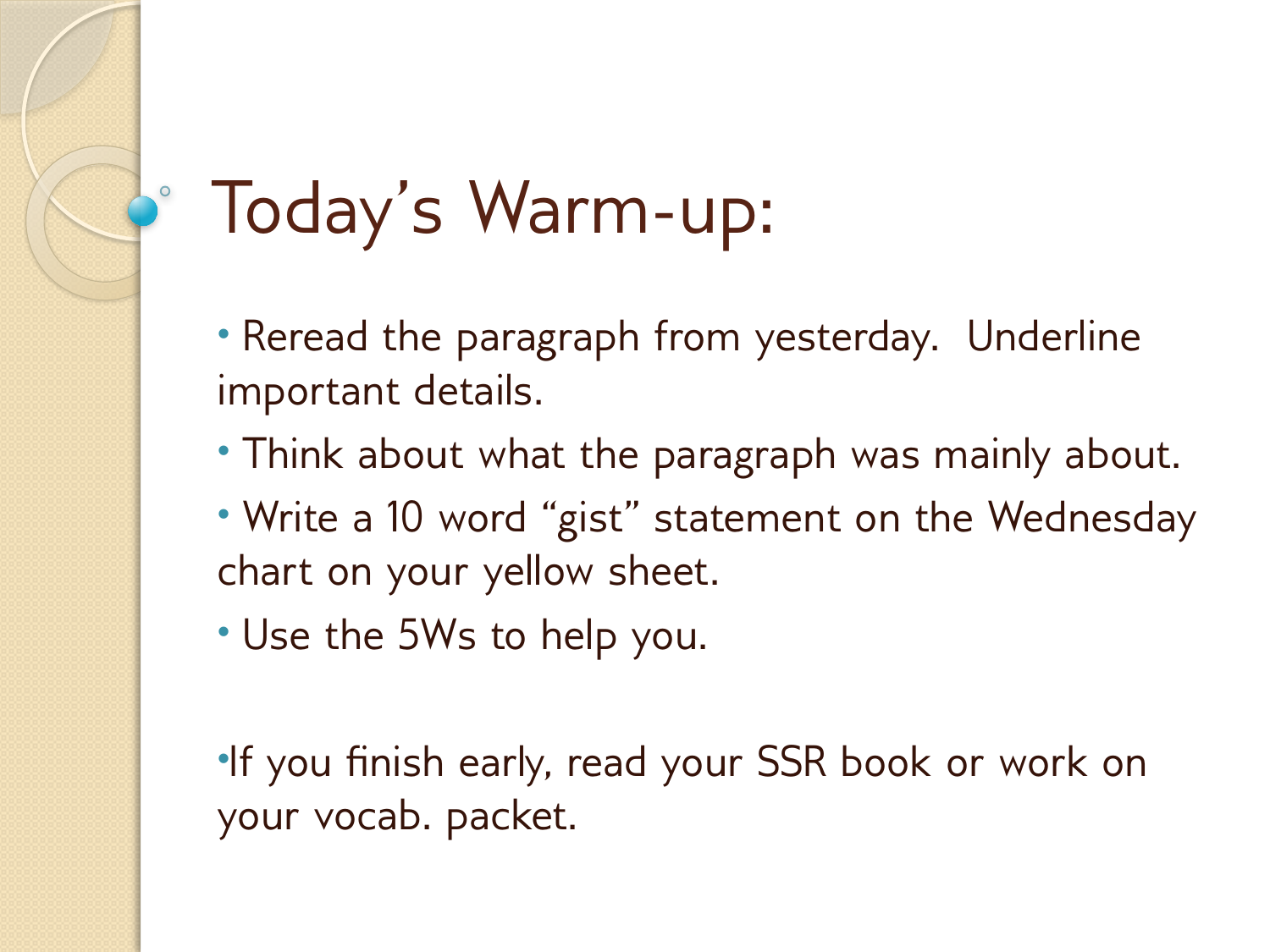

# Today’s Warm-up:
 Reread the paragraph from yesterday.  Underline important details.
 Think about what the paragraph was mainly about.
 Write a 10 word “gist” statement on the Wednesday chart on your yellow sheet.
 Use the 5Ws to help you.

If you finish early, read your SSR book or work on your vocab. packet.